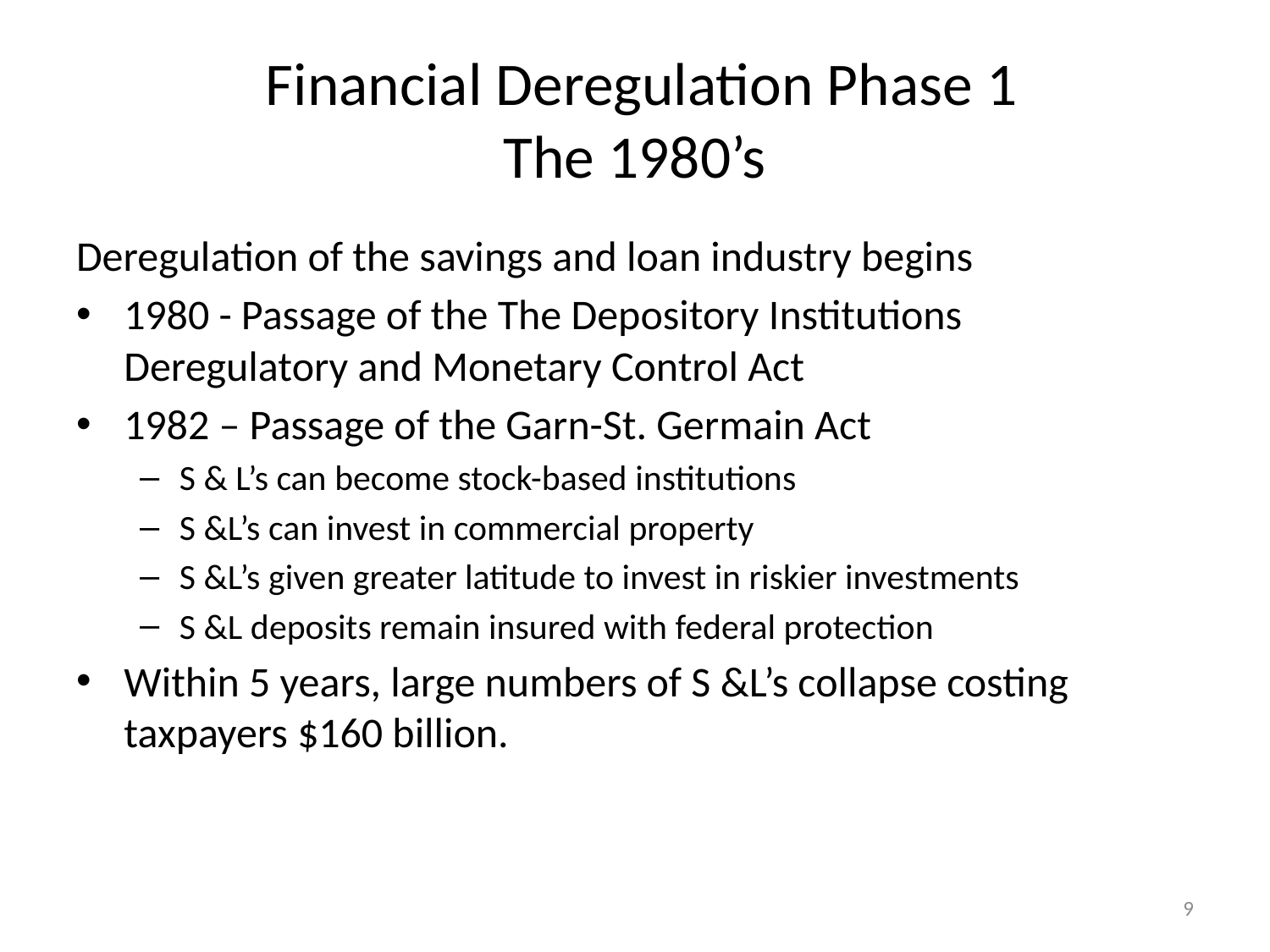

# Financial Deregulation Phase 1 The 1980’s
Deregulation of the savings and loan industry begins
1980 - Passage of the The Depository Institutions Deregulatory and Monetary Control Act
1982 – Passage of the Garn-St. Germain Act
S & L’s can become stock-based institutions
S &L’s can invest in commercial property
S &L’s given greater latitude to invest in riskier investments
S &L deposits remain insured with federal protection
Within 5 years, large numbers of S &L’s collapse costing taxpayers $160 billion.
9